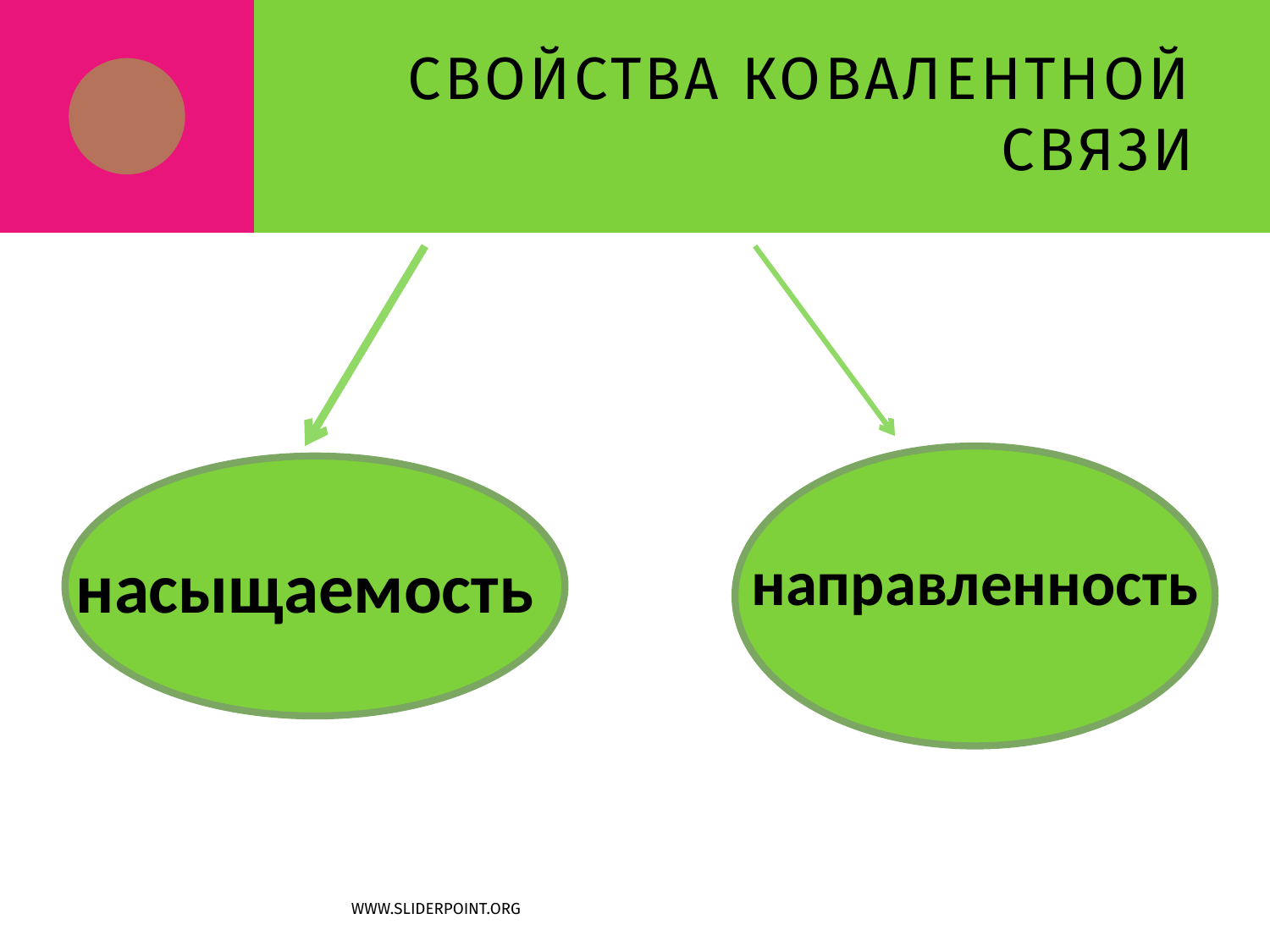

# Свойства ковалентной связи

насыщаемость
направленность
www.sliderpoint.org